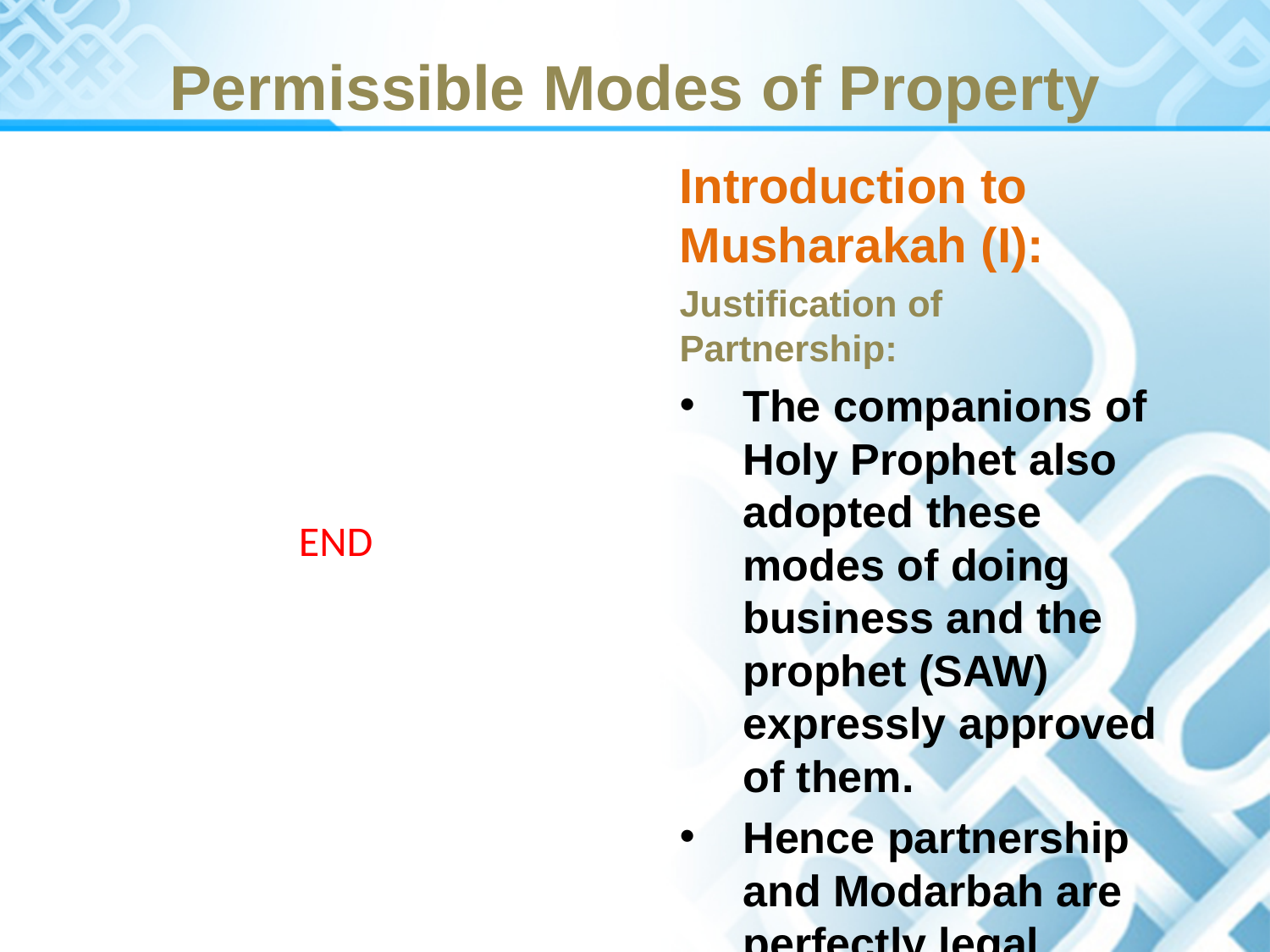

Permissible Modes of Property
Introduction to Musharakah (I):
Justification of Partnership:
The companions of Holy Prophet also adopted these modes of doing business and the prophet (SAW) expressly approved of them.
Hence partnership and Modarbah are perfectly legal modes of business in the shariah.
END